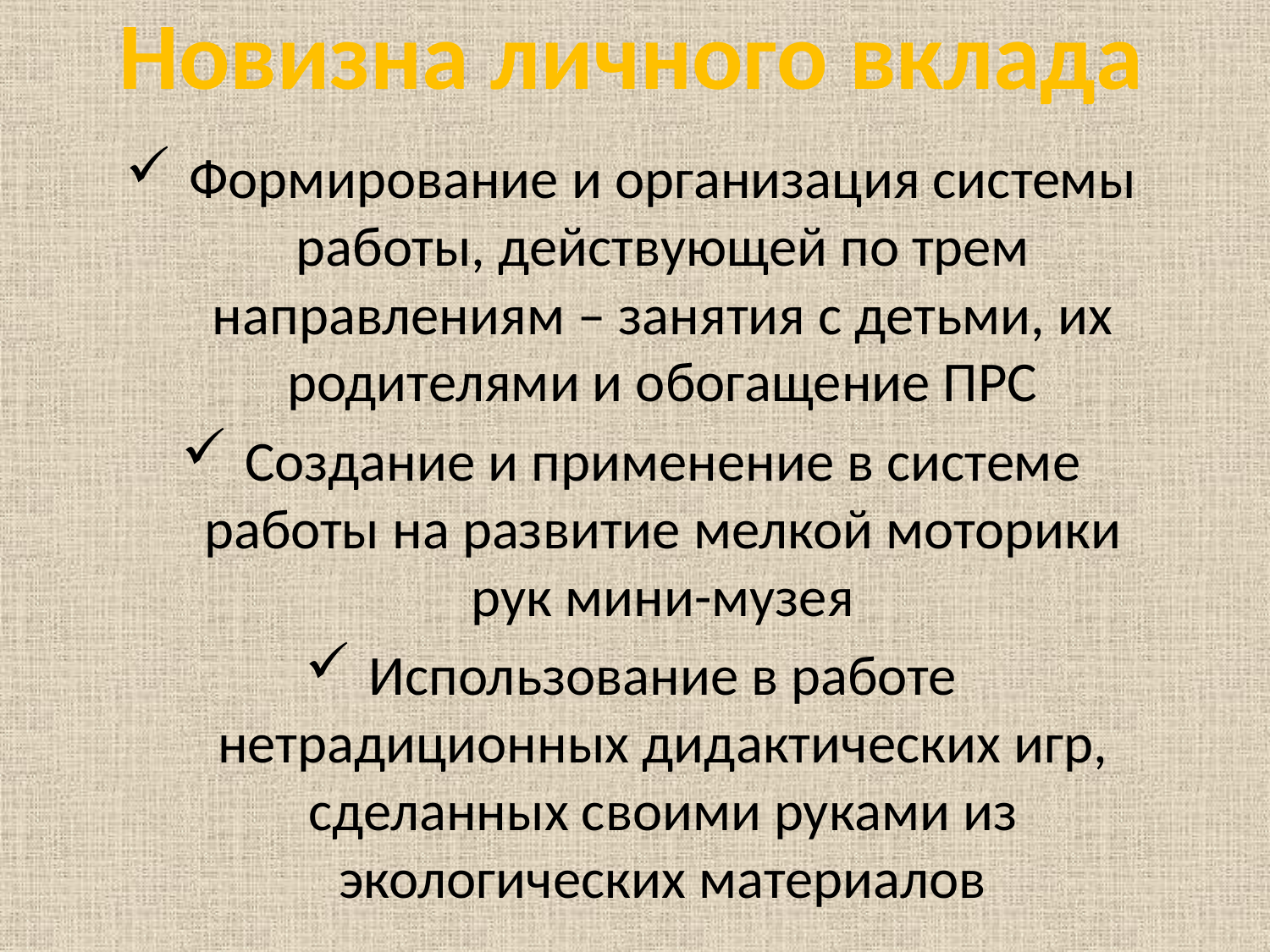

# Новизна личного вклада
Формирование и организация системы работы, действующей по трем направлениям – занятия с детьми, их родителями и обогащение ПРС
Создание и применение в системе работы на развитие мелкой моторики рук мини-музея
Использование в работе нетрадиционных дидактических игр, сделанных своими руками из экологических материалов